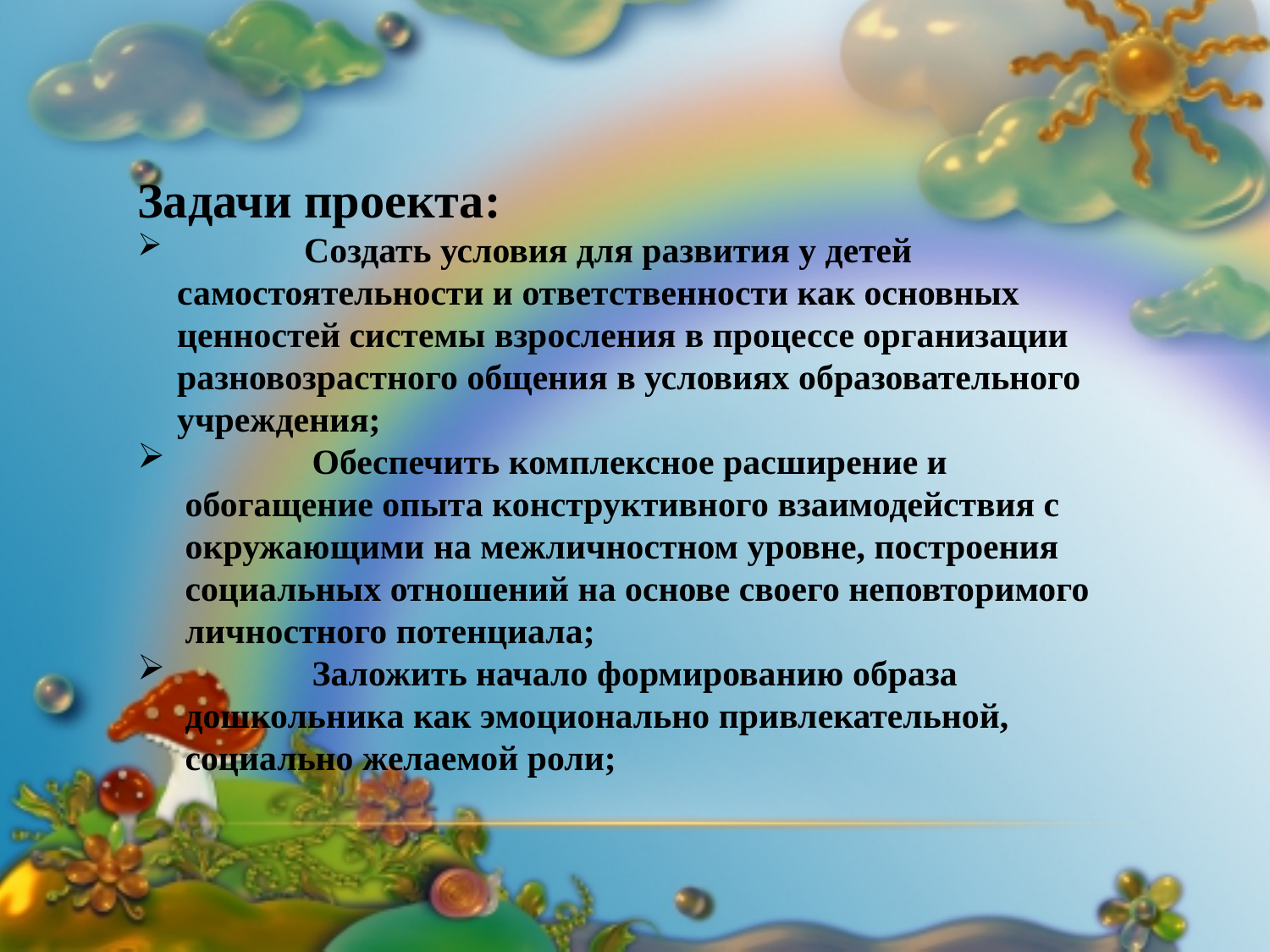

Задачи проекта:
	Создать условия для развития у детей самостоятельности и ответственности как основных ценностей системы взросления в процессе организации разновозрастного общения в условиях образовательного учреждения;
	Обеспечить комплексное расширение и обогащение опыта конструктивного взаимодействия с окружающими на межличностном уровне, построения социальных отношений на основе своего неповторимого личностного потенциала;
	Заложить начало формированию образа дошкольника как эмоционально привлекательной, социально желаемой роли;